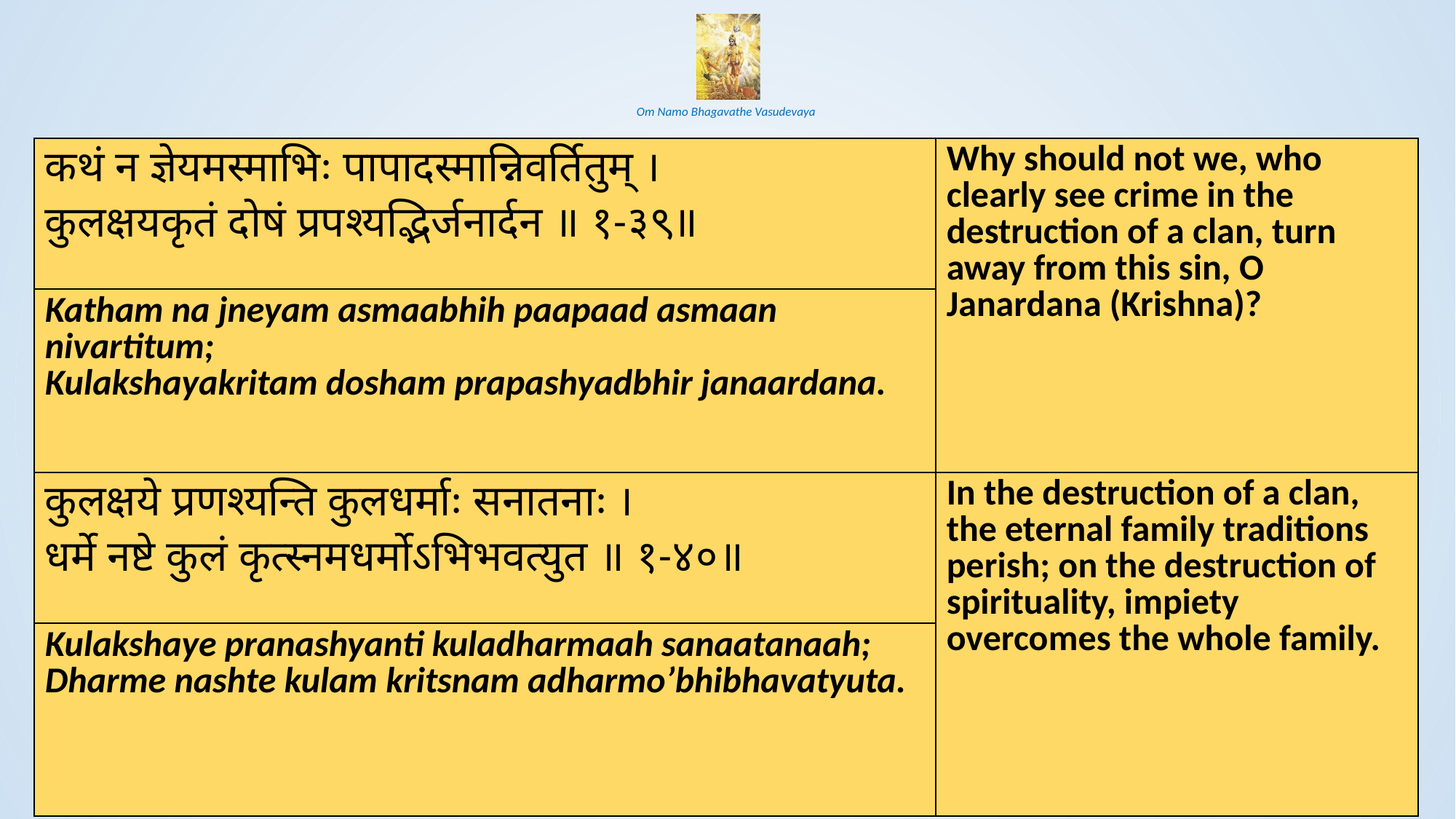

# Om Namo Bhagavathe Vasudevaya
| कथं न ज्ञेयमस्माभिः पापादस्मान्निवर्तितुम् । कुलक्षयकृतं दोषं प्रपश्यद्भिर्जनार्दन ॥ १-३९॥ | Why should not we, who clearly see crime in the destruction of a clan, turn away from this sin, O Janardana (Krishna)? |
| --- | --- |
| Katham na jneyam asmaabhih paapaad asmaan nivartitum; Kulakshayakritam dosham prapashyadbhir janaardana. |  |
| कुलक्षये प्रणश्यन्ति कुलधर्माः सनातनाः । धर्मे नष्टे कुलं कृत्स्नमधर्मोऽभिभवत्युत ॥ १-४०॥ | In the destruction of a clan, the eternal family traditions perish; on the destruction of spirituality, impiety overcomes the whole family. |
| --- | --- |
| Kulakshaye pranashyanti kuladharmaah sanaatanaah; Dharme nashte kulam kritsnam adharmo’bhibhavatyuta. |  |